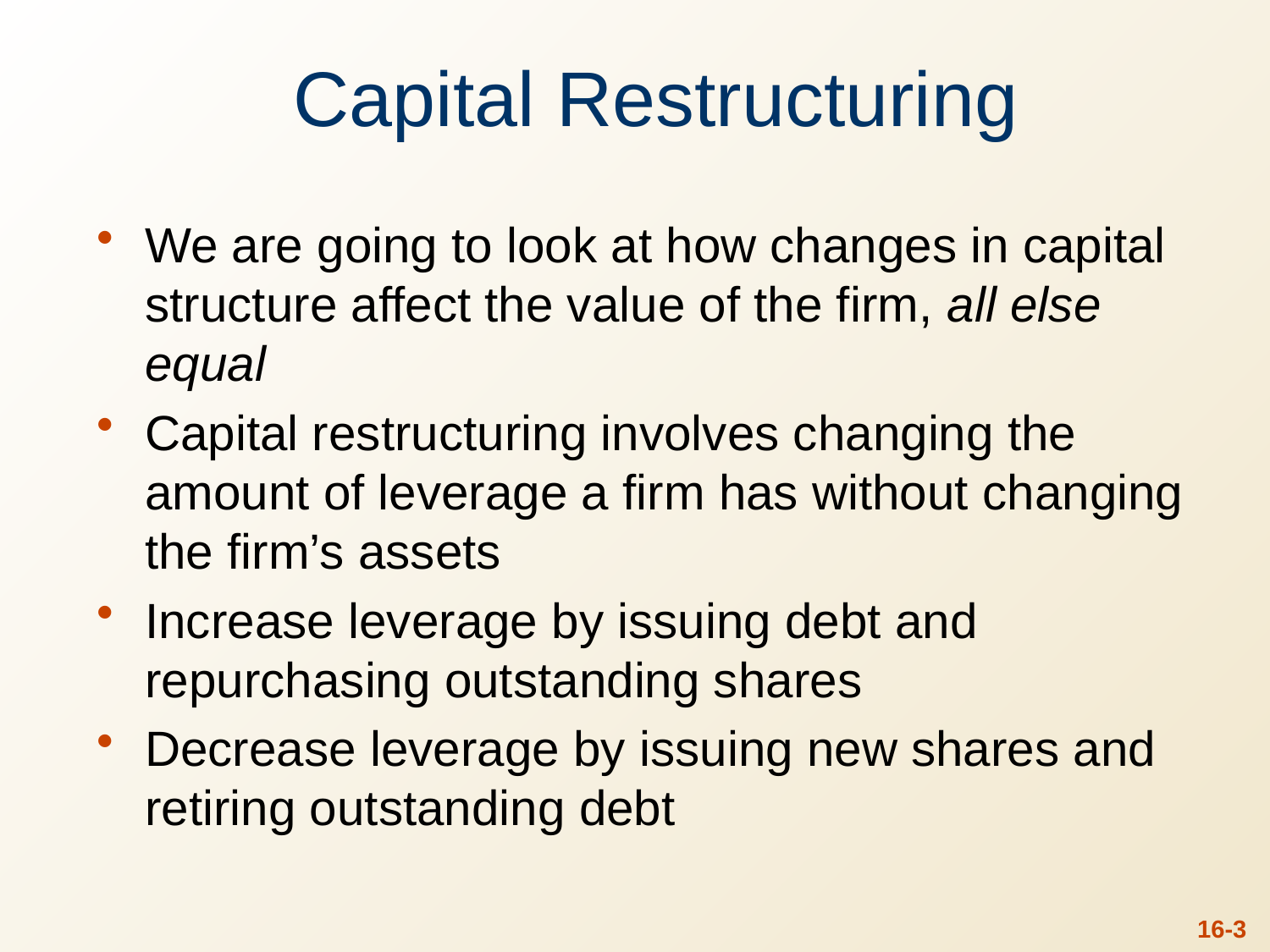

# Capital Restructuring
We are going to look at how changes in capital structure affect the value of the firm, all else equal
Capital restructuring involves changing the amount of leverage a firm has without changing the firm’s assets
Increase leverage by issuing debt and repurchasing outstanding shares
Decrease leverage by issuing new shares and retiring outstanding debt
16-3